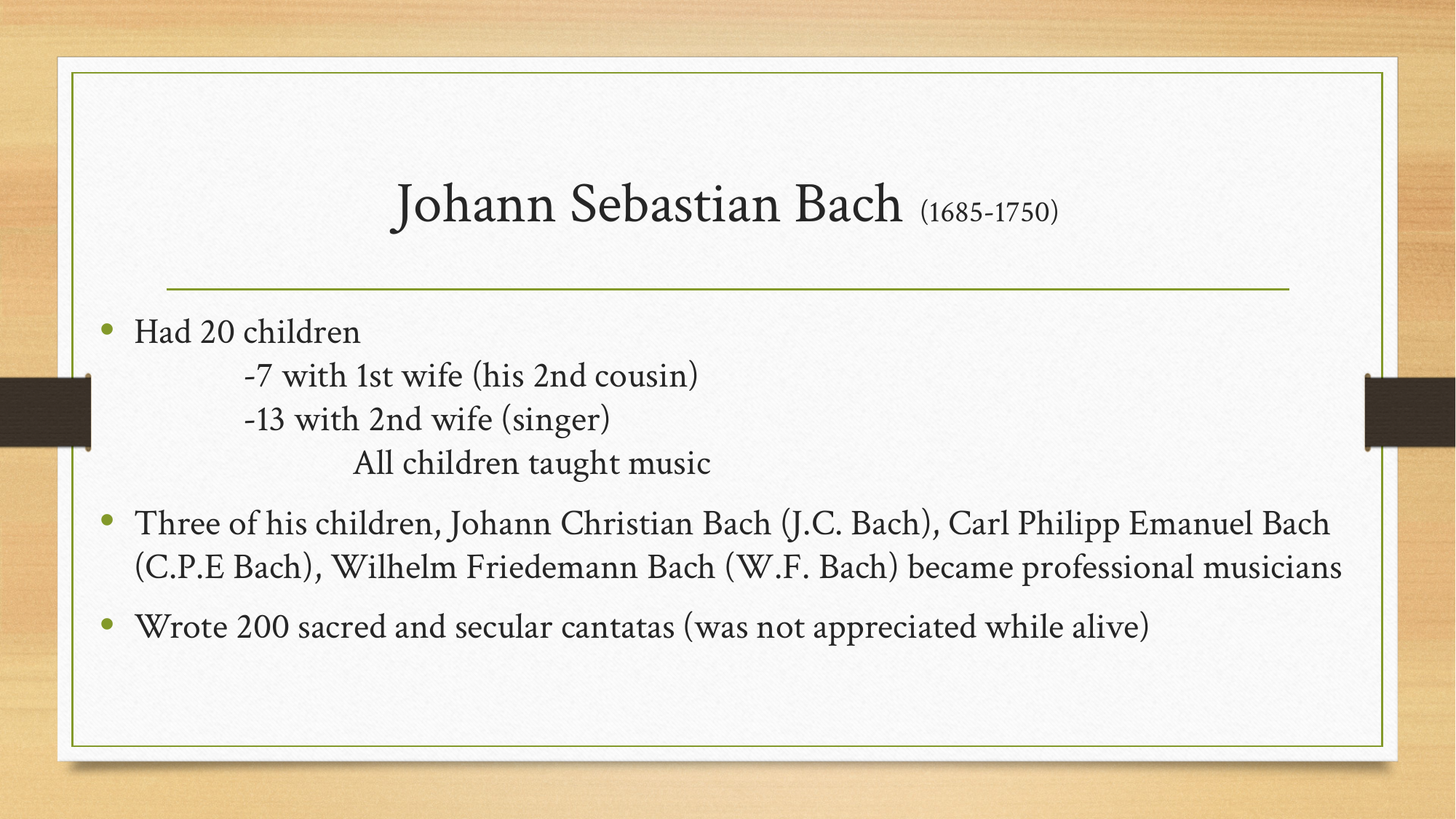

# Johann Sebastian Bach (1685-1750)
Had 20 children
	-7 with 1st wife (his 2nd cousin)
	-13 with 2nd wife (singer)
		All children taught music
Three of his children, Johann Christian Bach (J.C. Bach), Carl Philipp Emanuel Bach (C.P.E Bach), Wilhelm Friedemann Bach (W.F. Bach) became professional musicians
Wrote 200 sacred and secular cantatas (was not appreciated while alive)